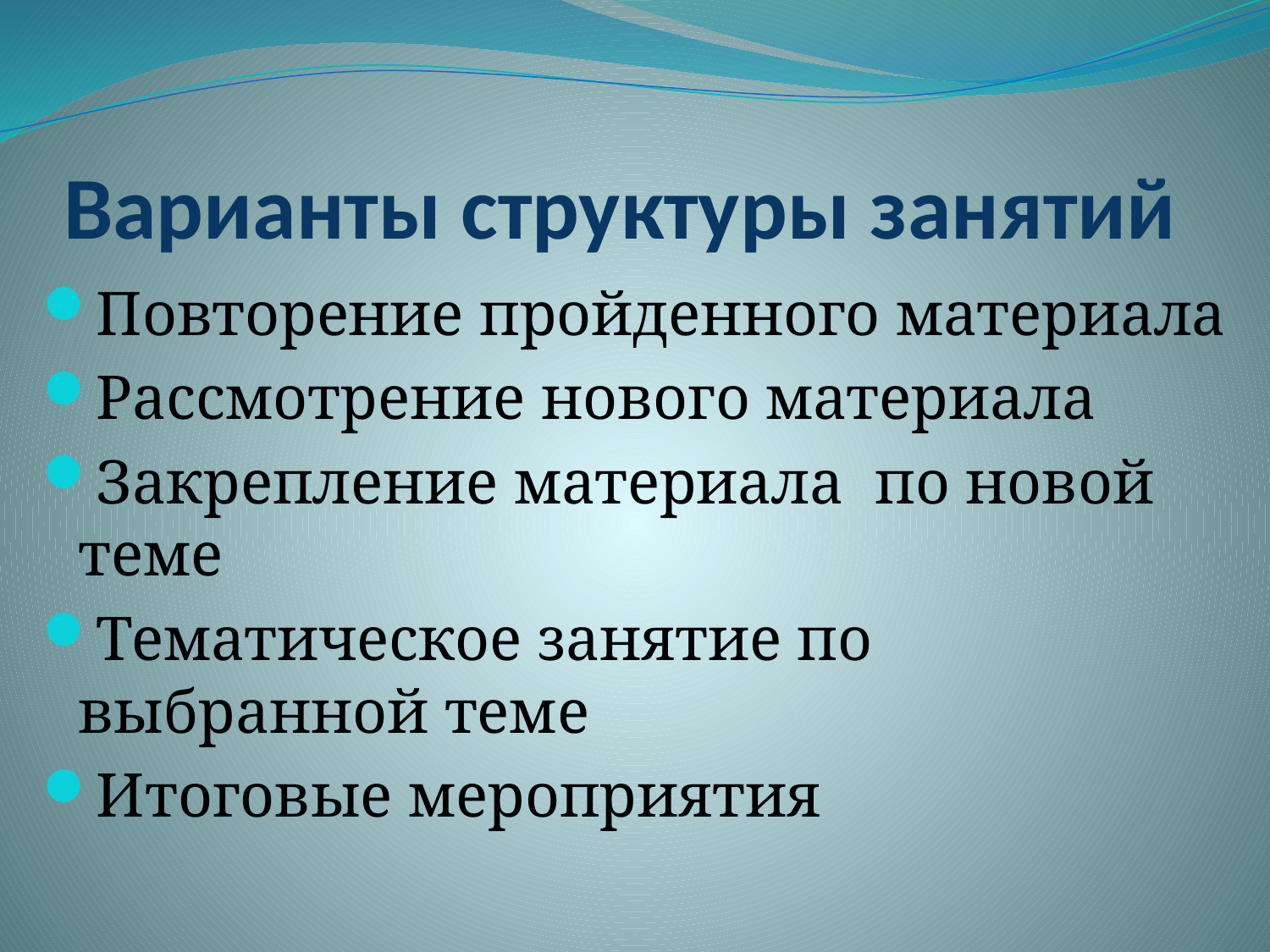

# Варианты структуры занятий
Повторение пройденного материала
Рассмотрение нового материала
Закрепление материала  по новой теме
Тематическое занятие по выбранной теме
Итоговые мероприятия